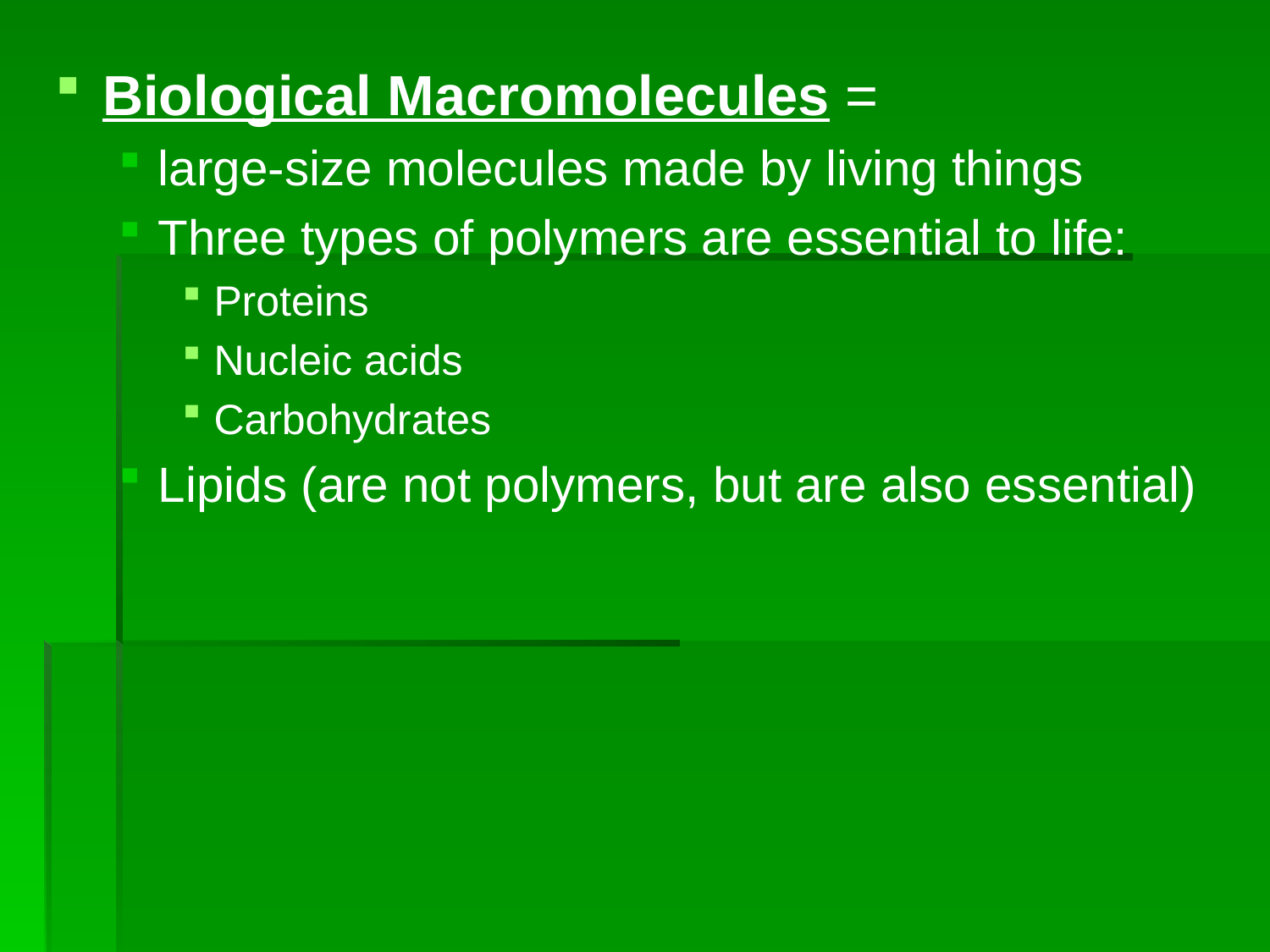

Biological Macromolecules =
large-size molecules made by living things
Three types of polymers are essential to life:
Proteins
Nucleic acids
Carbohydrates
Lipids (are not polymers, but are also essential)